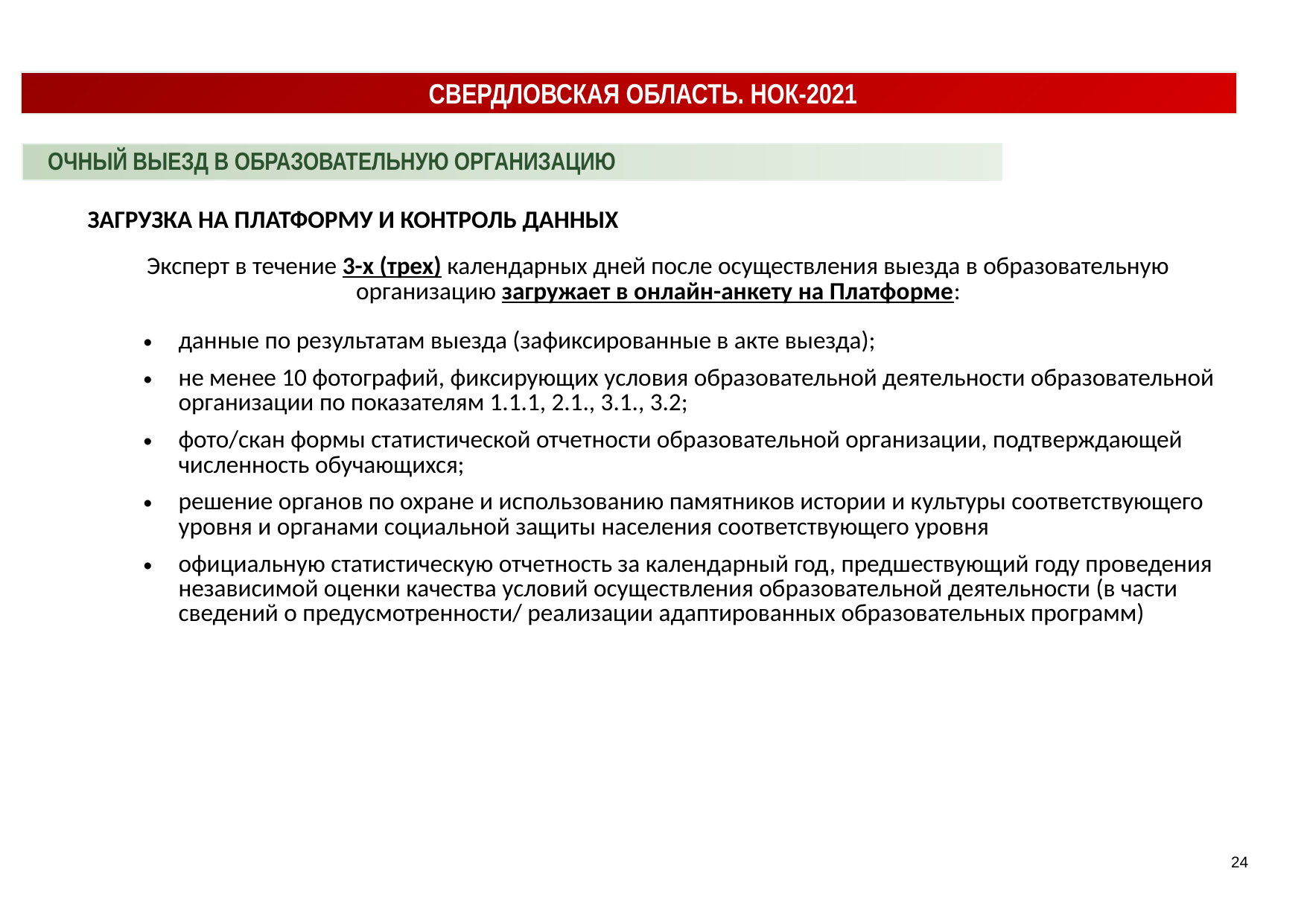

СВЕРДЛОВСКАЯ ОБЛАСТЬ. НОК-2021

ОЧНЫЙ ВЫЕЗД В ОБРАЗОВАТЕЛЬНУЮ ОРГАНИЗАЦИЮ
| ЗАГРУЗКА НА ПЛАТФОРМУ И КОНТРОЛЬ ДАННЫХ Эксперт в течение 3-х (трех) календарных дней после осуществления выезда в образовательную организацию загружает в онлайн-анкету на Платформе: данные по результатам выезда (зафиксированные в акте выезда); не менее 10 фотографий, фиксирующих условия образовательной деятельности образовательной организации по показателям 1.1.1, 2.1., 3.1., 3.2; фото/скан формы статистической отчетности образовательной организации, подтверждающей численность обучающихся; решение органов по охране и использованию памятников истории и культуры соответствующего уровня и органами социальной защиты населения соответствующего уровня официальную статистическую отчетность за календарный год, предшествующий году проведения независимой оценки качества условий осуществления образовательной деятельности (в части сведений о предусмотренности/ реализации адаптированных образовательных программ) |
| --- |
24